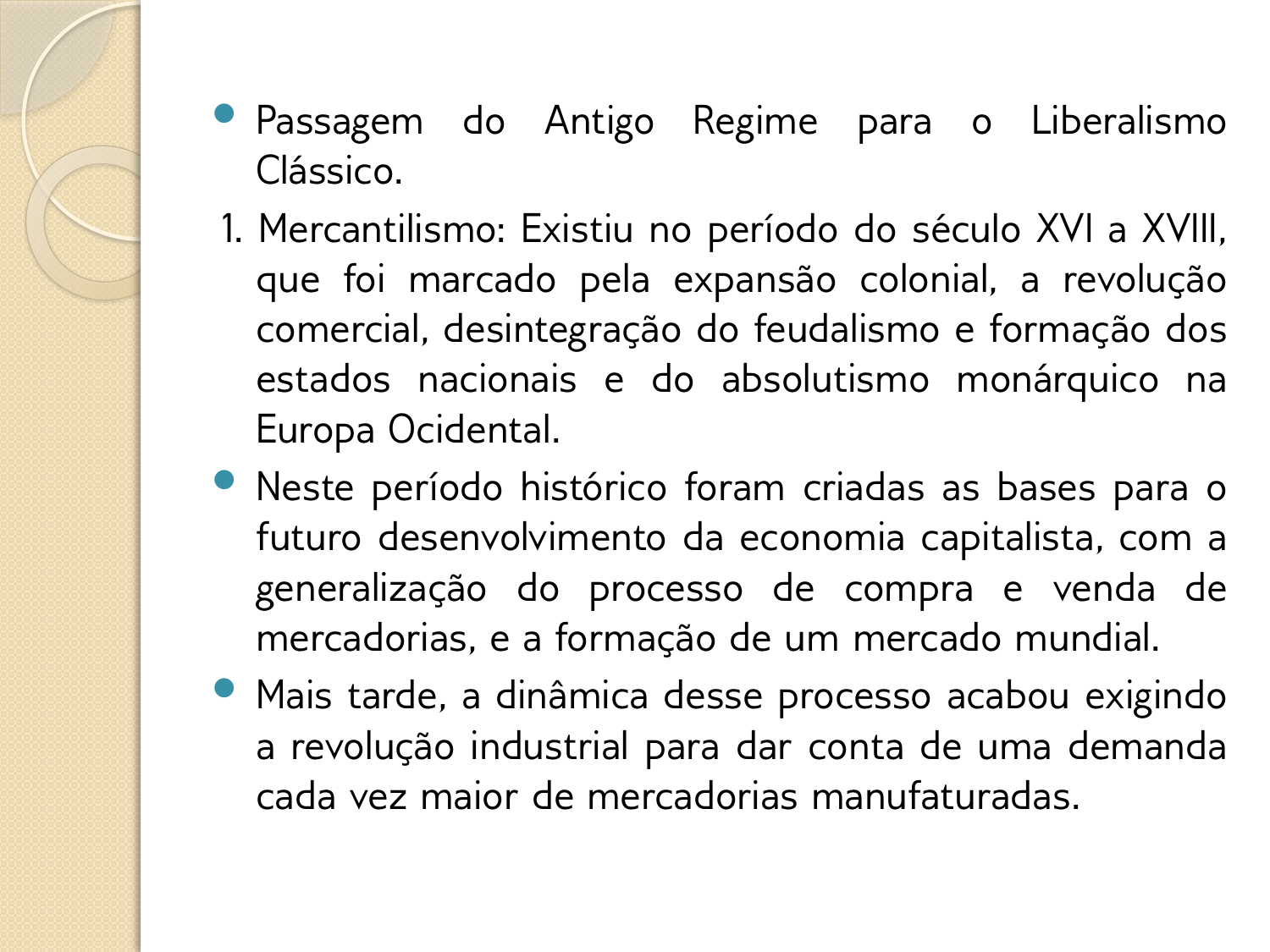

Passagem do Antigo Regime para o Liberalismo Clássico.
1. Mercantilismo: Existiu no período do século XVI a XVIII, que foi marcado pela expansão colonial, a revolução comercial, desintegração do feudalismo e formação dos estados nacionais e do absolutismo monárquico na Europa Ocidental.
Neste período histórico foram criadas as bases para o futuro desenvolvimento da economia capitalista, com a generalização do processo de compra e venda de mercadorias, e a formação de um mercado mundial.
Mais tarde, a dinâmica desse processo acabou exigindo a revolução industrial para dar conta de uma demanda cada vez maior de mercadorias manufaturadas.